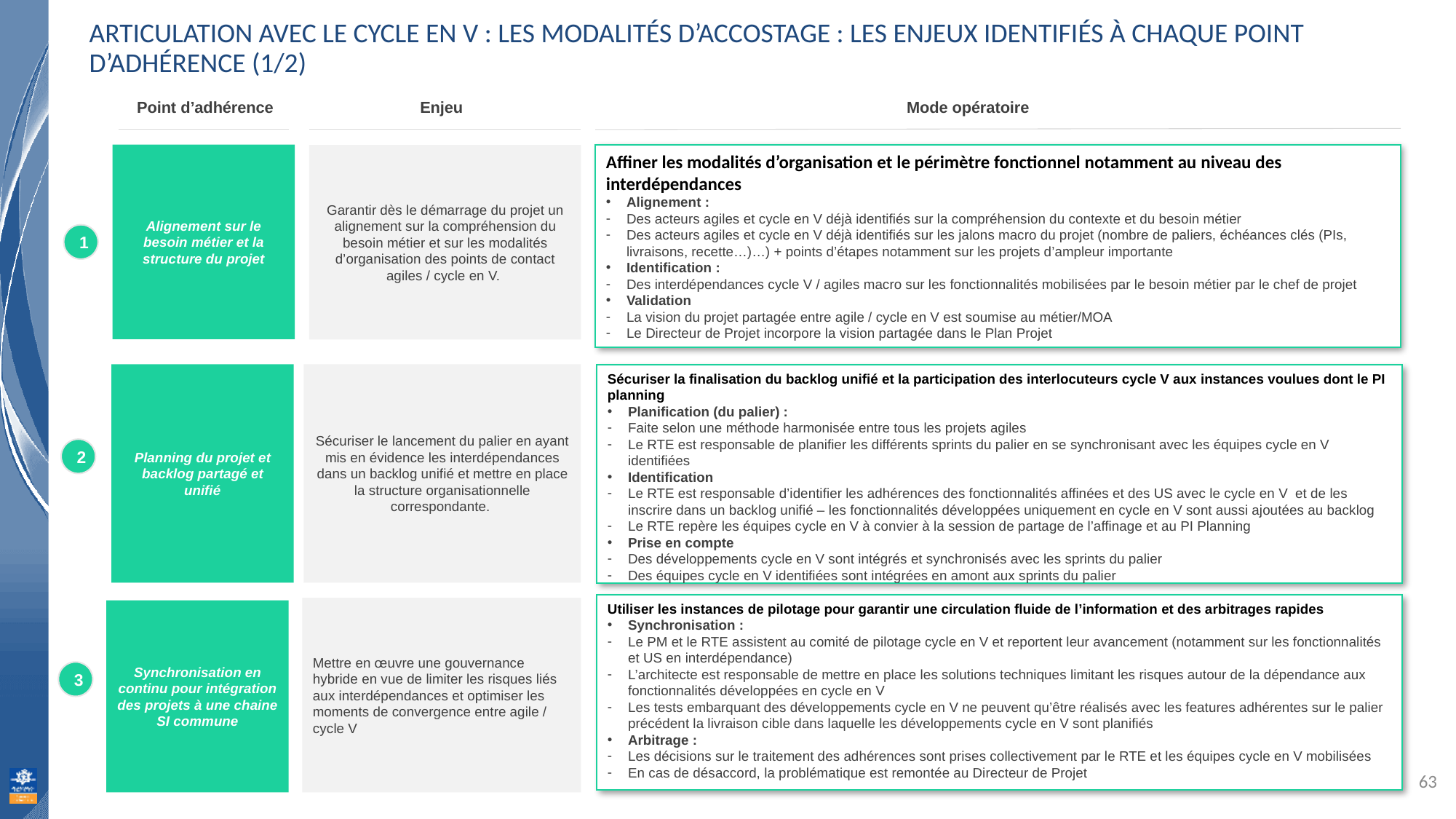

Articulation avec le cycle en V : Les modalités d’accostage : Les enjeux identifiés à chaque point d’adhérence (1/2)
Point d’adhérence
Enjeu
Mode opératoire
Alignement sur le besoin métier et la structure du projet
Affiner les modalités d’organisation et le périmètre fonctionnel notamment au niveau des interdépendances
Alignement :
Des acteurs agiles et cycle en V déjà identifiés sur la compréhension du contexte et du besoin métier
Des acteurs agiles et cycle en V déjà identifiés sur les jalons macro du projet (nombre de paliers, échéances clés (PIs, livraisons, recette…)…) + points d’étapes notamment sur les projets d’ampleur importante
Identification :
Des interdépendances cycle V / agiles macro sur les fonctionnalités mobilisées par le besoin métier par le chef de projet
Validation
La vision du projet partagée entre agile / cycle en V est soumise au métier/MOA
Le Directeur de Projet incorpore la vision partagée dans le Plan Projet
Garantir dès le démarrage du projet un alignement sur la compréhension du besoin métier et sur les modalités d’organisation des points de contact agiles / cycle en V.
1
Planning du projet et backlog partagé et unifié
Sécuriser le lancement du palier en ayant mis en évidence les interdépendances dans un backlog unifié et mettre en place la structure organisationnelle correspondante.
Sécuriser la finalisation du backlog unifié et la participation des interlocuteurs cycle V aux instances voulues dont le PI planning
Planification (du palier) :
Faite selon une méthode harmonisée entre tous les projets agiles
Le RTE est responsable de planifier les différents sprints du palier en se synchronisant avec les équipes cycle en V identifiées
Identification
Le RTE est responsable d’identifier les adhérences des fonctionnalités affinées et des US avec le cycle en V  et de les inscrire dans un backlog unifié – les fonctionnalités développées uniquement en cycle en V sont aussi ajoutées au backlog
Le RTE repère les équipes cycle en V à convier à la session de partage de l’affinage et au PI Planning
Prise en compte
Des développements cycle en V sont intégrés et synchronisés avec les sprints du palier
Des équipes cycle en V identifiées sont intégrées en amont aux sprints du palier
2
Utiliser les instances de pilotage pour garantir une circulation fluide de l’information et des arbitrages rapides
Synchronisation :
Le PM et le RTE assistent au comité de pilotage cycle en V et reportent leur avancement (notamment sur les fonctionnalités et US en interdépendance)
L’architecte est responsable de mettre en place les solutions techniques limitant les risques autour de la dépendance aux fonctionnalités développées en cycle en V
Les tests embarquant des développements cycle en V ne peuvent qu’être réalisés avec les features adhérentes sur le palier précédent la livraison cible dans laquelle les développements cycle en V sont planifiés
Arbitrage :
Les décisions sur le traitement des adhérences sont prises collectivement par le RTE et les équipes cycle en V mobilisées
En cas de désaccord, la problématique est remontée au Directeur de Projet
Mettre en œuvre une gouvernance hybride en vue de limiter les risques liés aux interdépendances et optimiser les moments de convergence entre agile / cycle V
Synchronisation en continu pour intégration des projets à une chaine SI commune
3
63
63